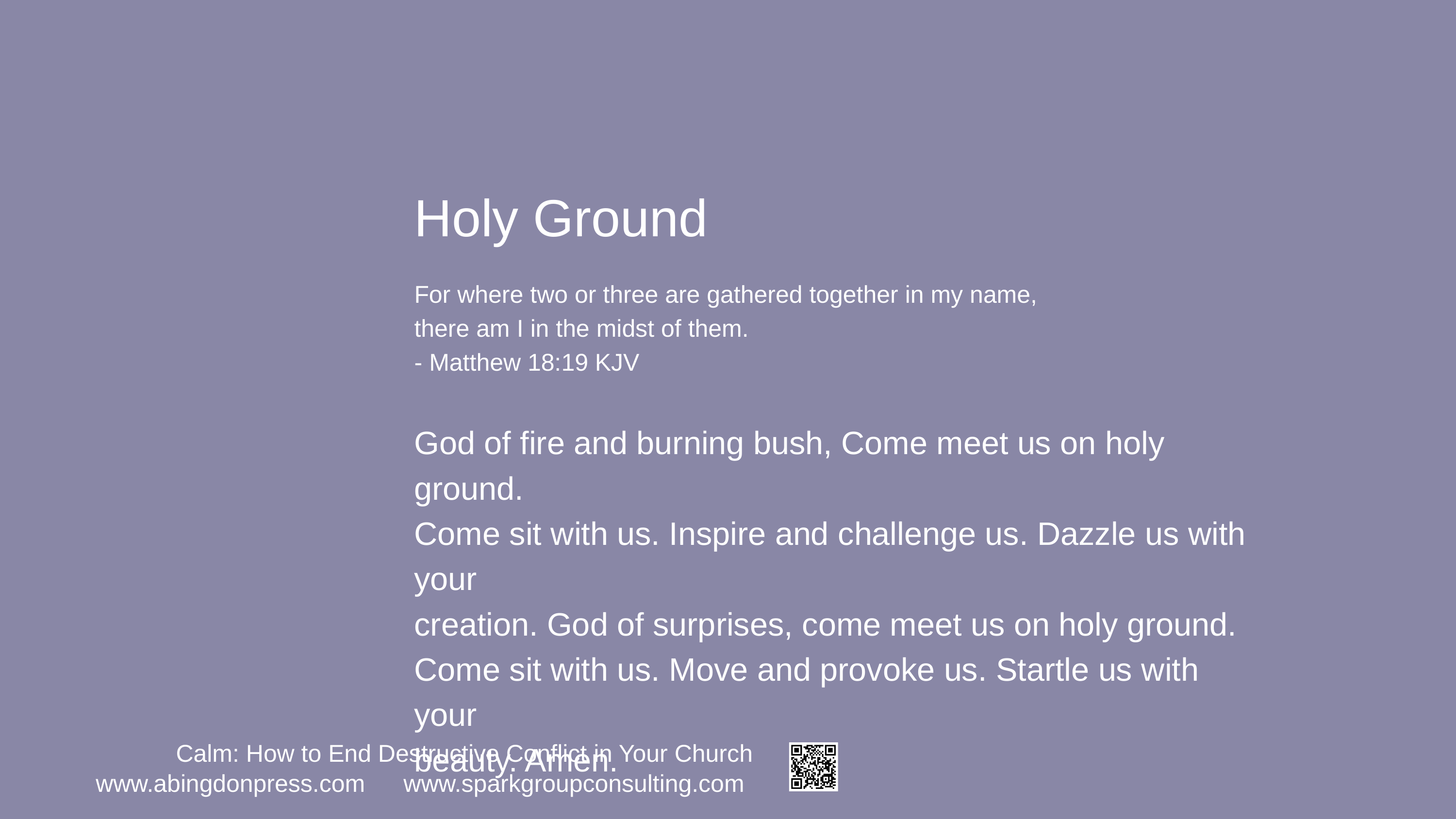

Holy Ground
For where two or three are gathered together in my name,
there am I in the midst of them.
- Matthew 18:19 KJV
God of fire and burning bush, Come meet us on holy ground.
Come sit with us. Inspire and challenge us. Dazzle us with your
creation. God of surprises, come meet us on holy ground.
Come sit with us. Move and provoke us. Startle us with your
beauty. Amen.
Calm: How to End Destructive Conflict in Your Church

www.abingdonpress.com
www.sparkgroupconsulting.com